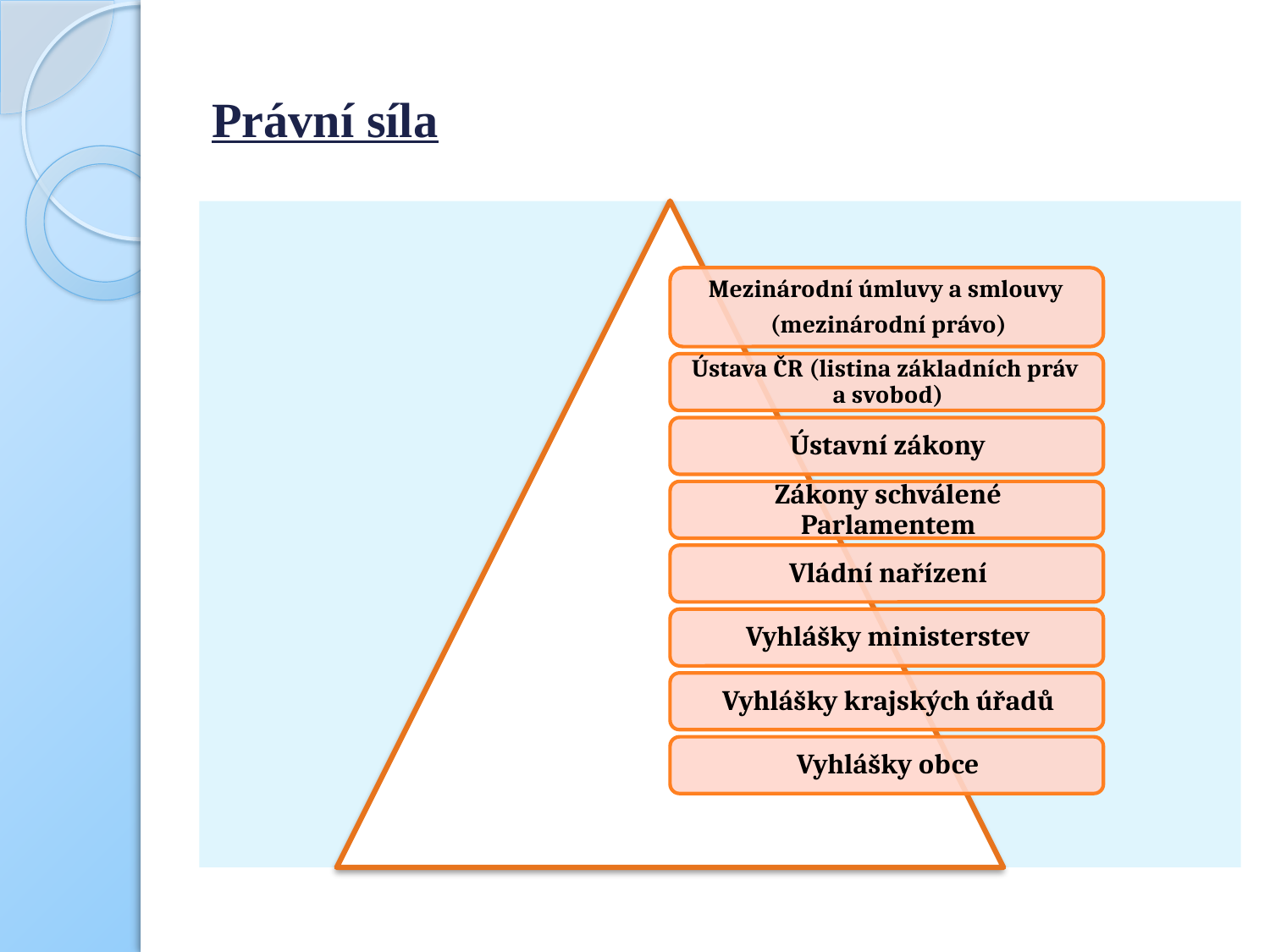

# Právní síla
Mezinárodní úmluvy a smlouvy
(mezinárodní právo)
Ústava ČR (listina základních práv
a svobod)
Ústavní zákony
Zákony schválené Parlamentem
Vládní nařízení
Vyhlášky ministerstev
Vyhlášky krajských úřadů
Vyhlášky obce